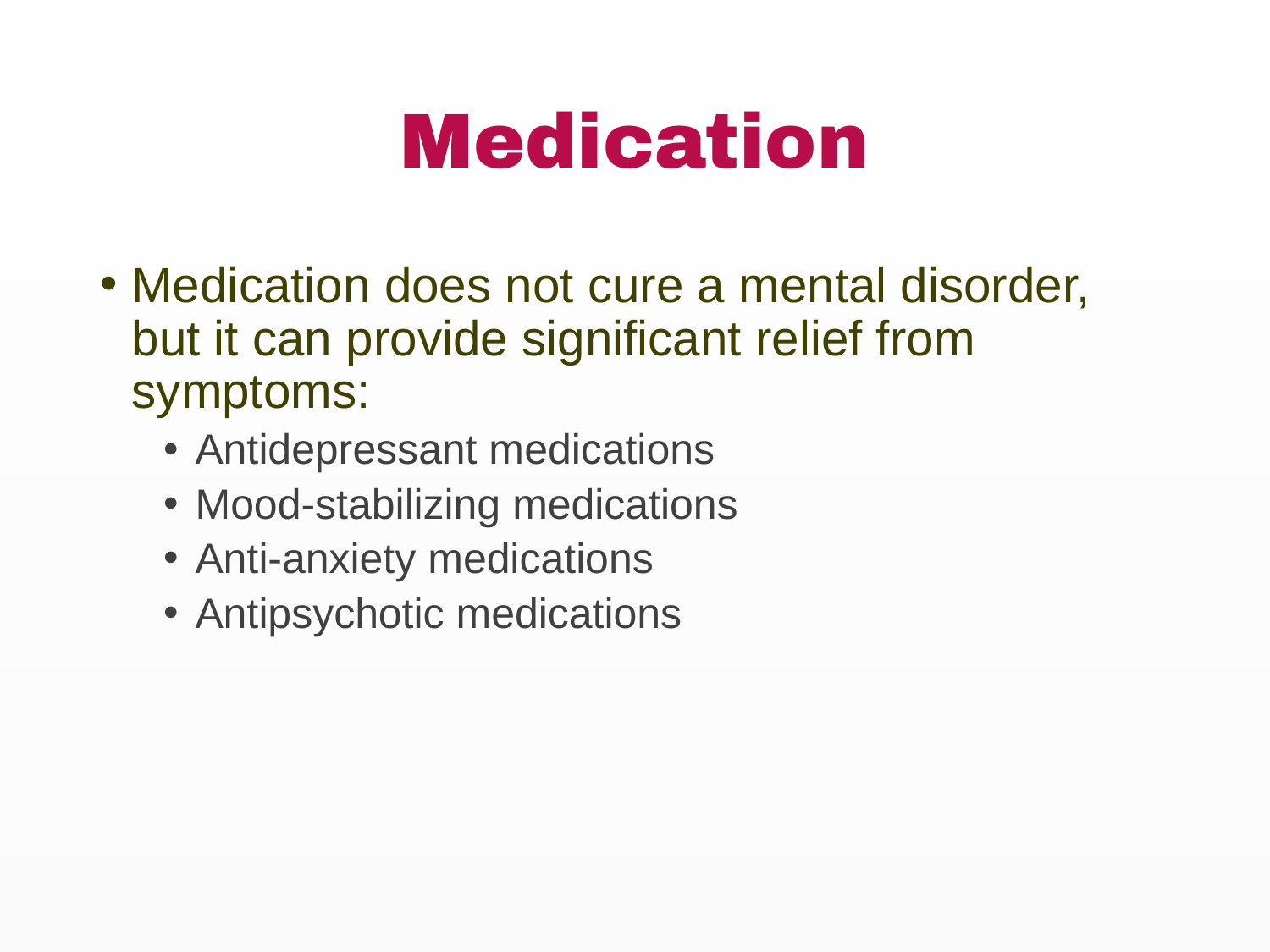

# Medication
Medication does not cure a mental disorder, but it can provide significant relief from symptoms:
Antidepressant medications
Mood-stabilizing medications
Anti-anxiety medications
Antipsychotic medications